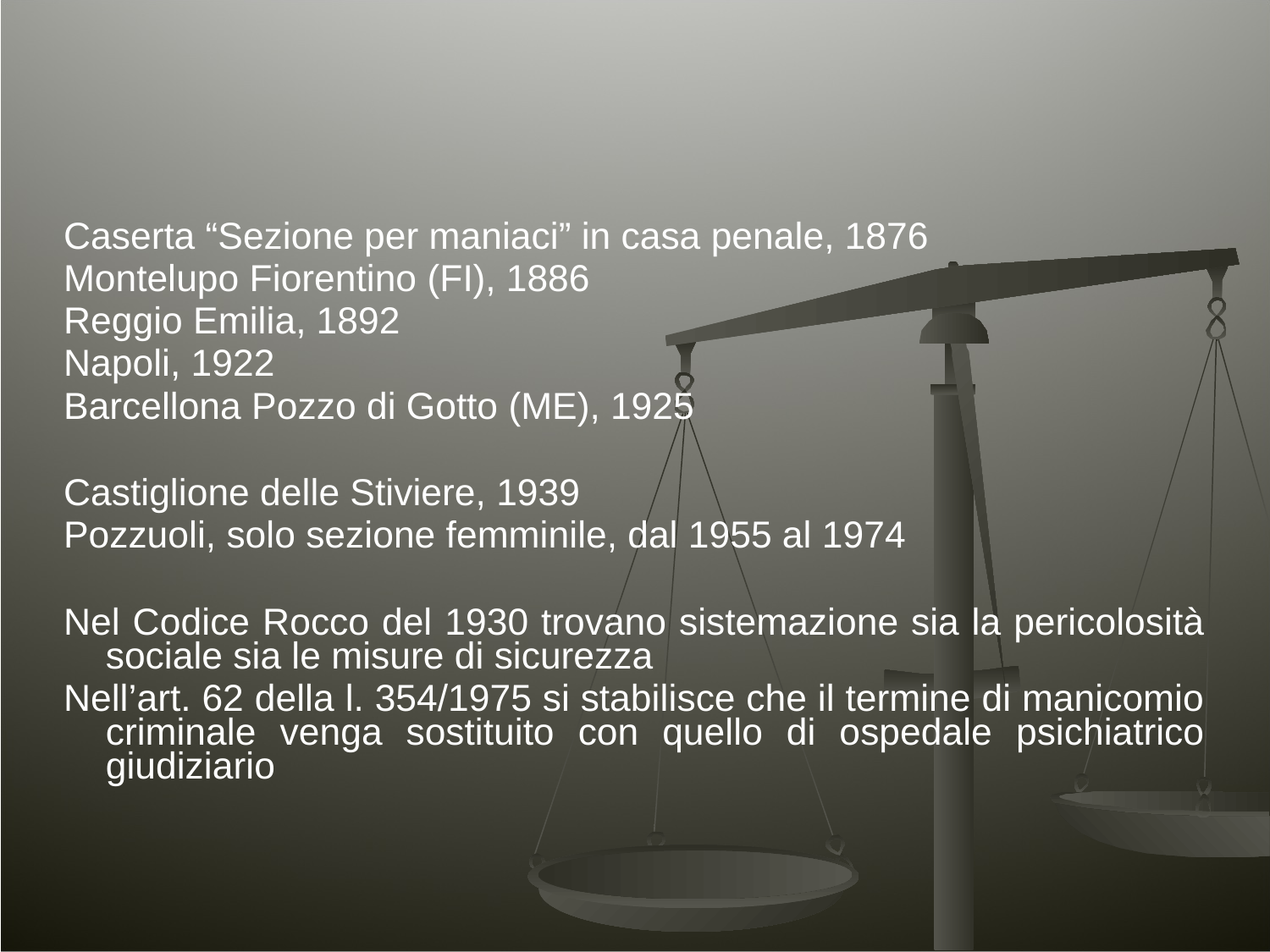

Caserta “Sezione per maniaci” in casa penale, 1876
Montelupo Fiorentino (FI), 1886
Reggio Emilia, 1892
Napoli, 1922
Barcellona Pozzo di Gotto (ME), 1925

Castiglione delle Stiviere, 1939
Pozzuoli, solo sezione femminile, dal 1955 al 1974

Nel Codice Rocco del 1930 trovano sistemazione sia la pericolosità sociale sia le misure di sicurezza
Nell’art. 62 della l. 354/1975 si stabilisce che il termine di manicomio criminale venga sostituito con quello di ospedale psichiatrico giudiziario